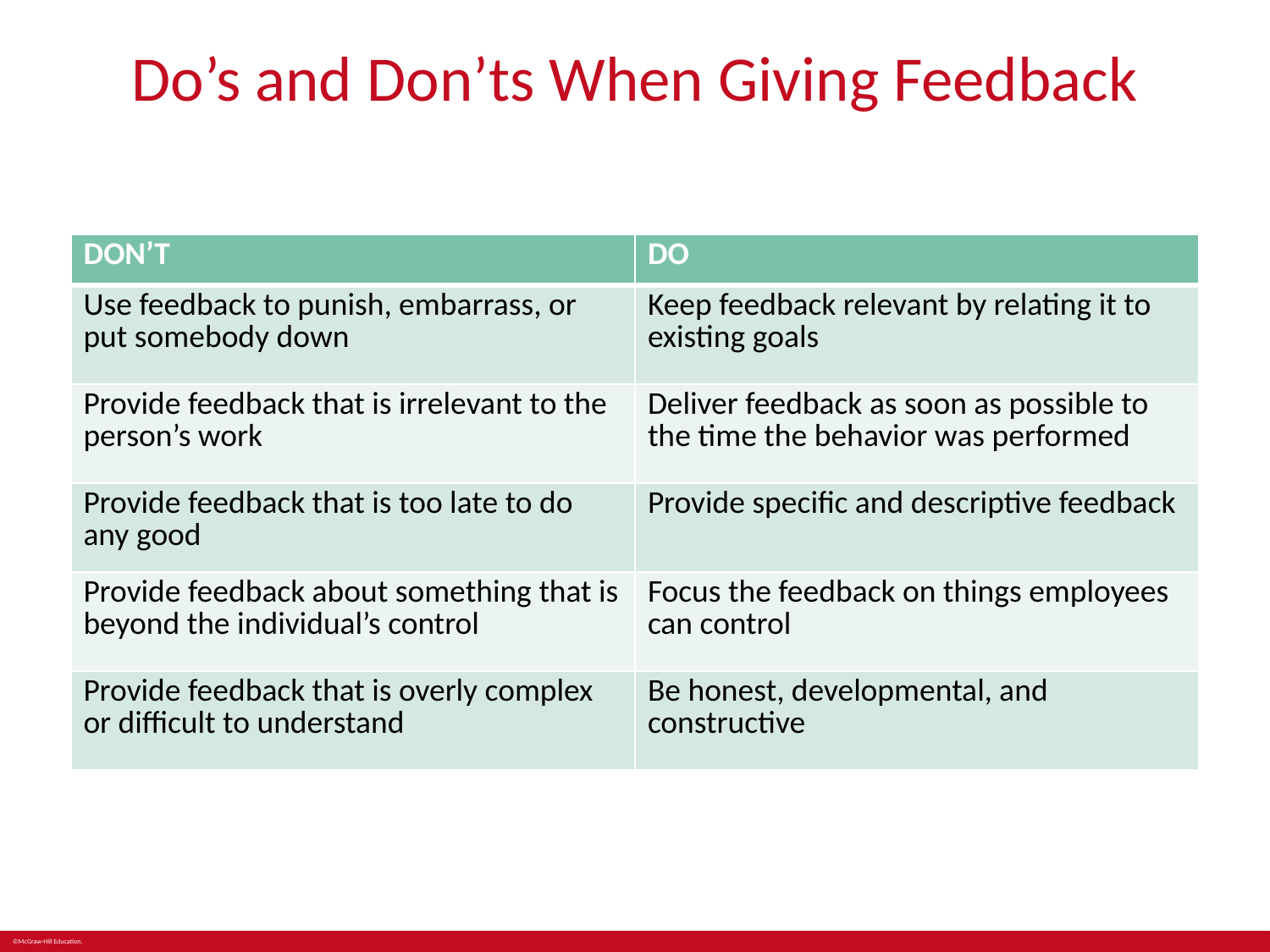

# Do’s and Don’ts When Giving Feedback
| DON’T | DO |
| --- | --- |
| Use feedback to punish, embarrass, or put somebody down | Keep feedback relevant by relating it to existing goals |
| Provide feedback that is irrelevant to the person’s work | Deliver feedback as soon as possible to the time the behavior was performed |
| Provide feedback that is too late to do any good | Provide specific and descriptive feedback |
| Provide feedback about something that is beyond the individual’s control | Focus the feedback on things employees can control |
| Provide feedback that is overly complex or difficult to understand | Be honest, developmental, and constructive |